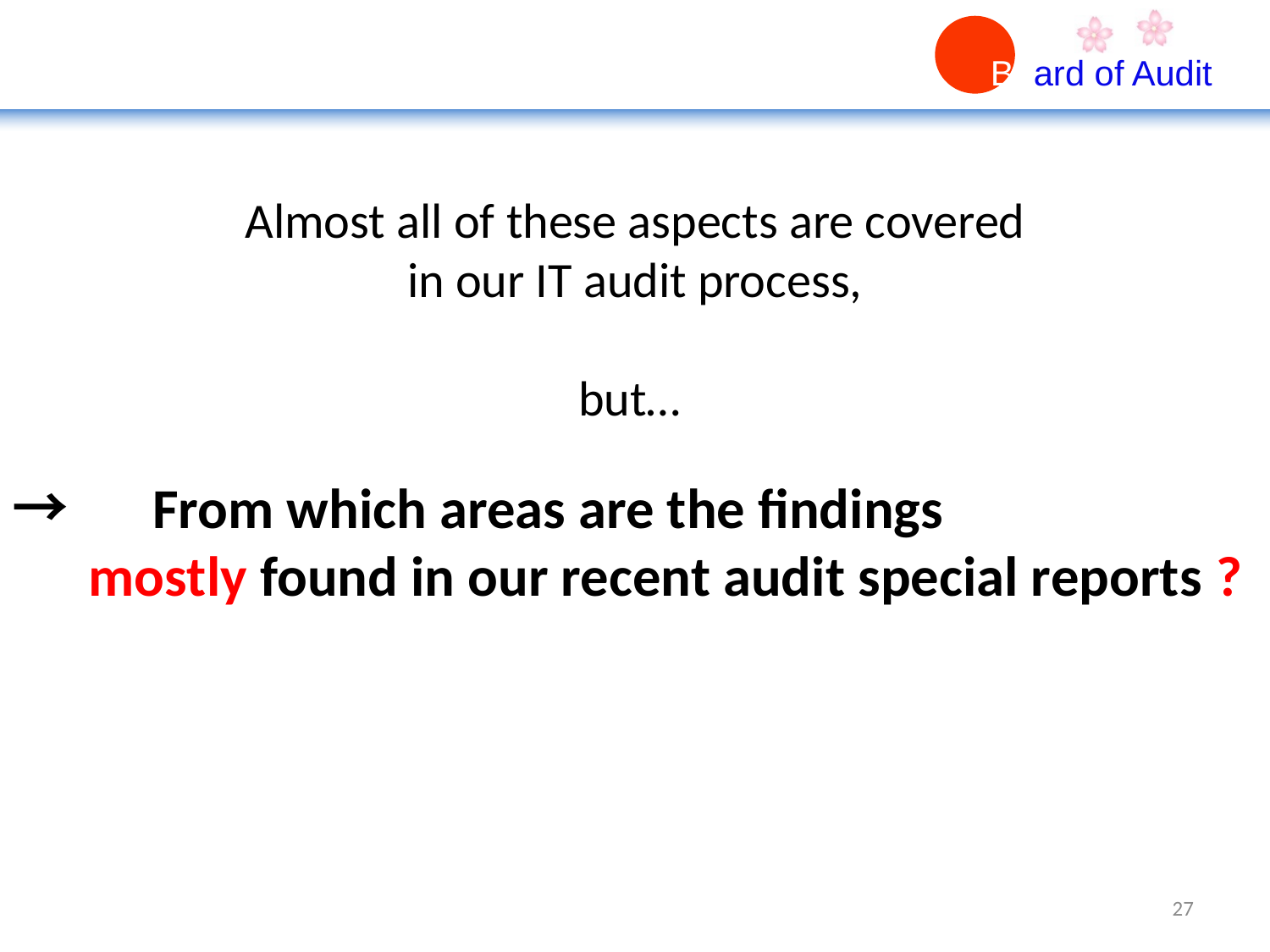

Almost all of these aspects are covered
 in our IT audit process,

but…
→　From which areas are the findings
      mostly found in our recent audit special reports ?
27